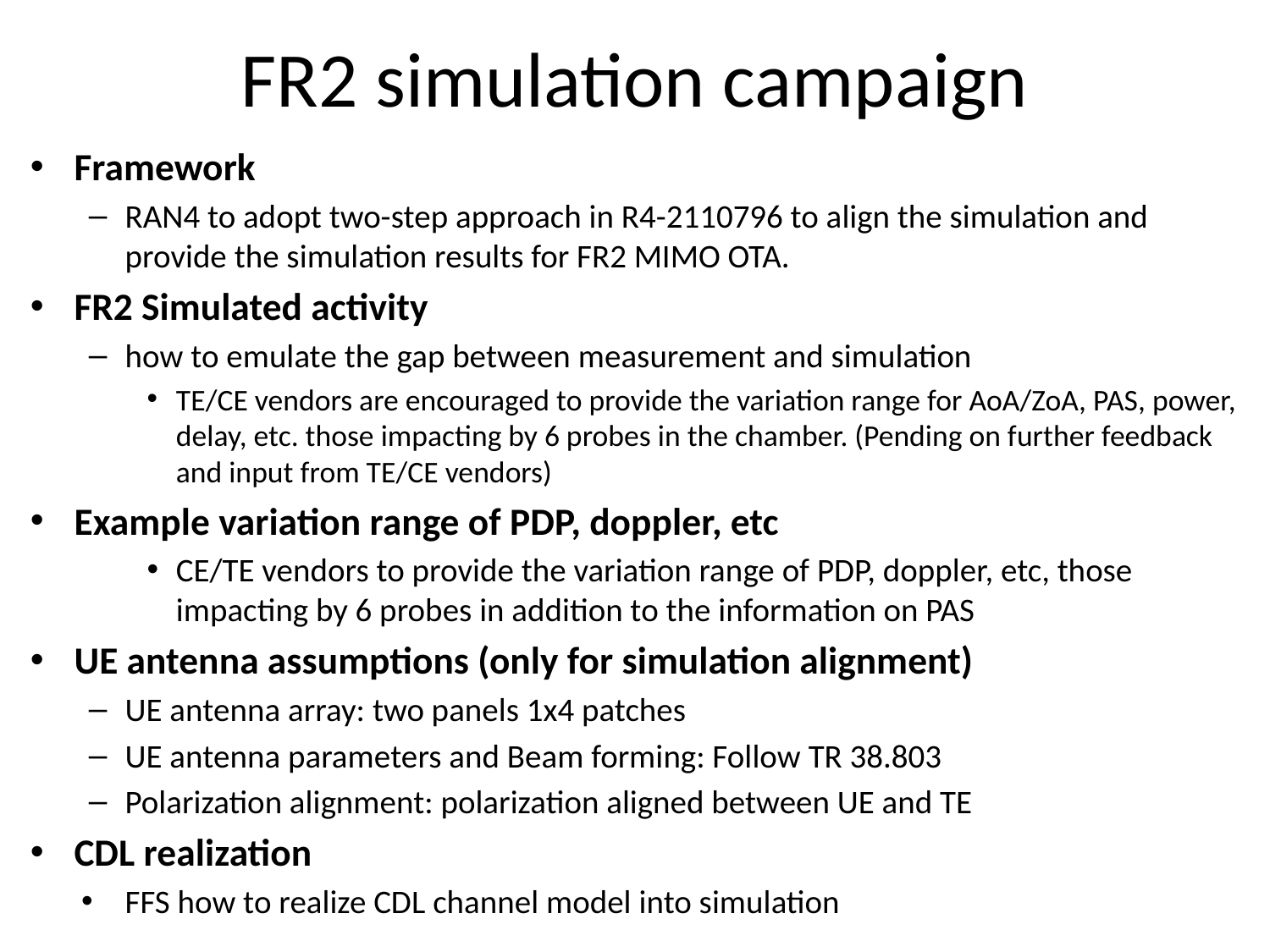

# FR2 simulation campaign
Framework
RAN4 to adopt two-step approach in R4-2110796 to align the simulation and provide the simulation results for FR2 MIMO OTA.
FR2 Simulated activity
how to emulate the gap between measurement and simulation
TE/CE vendors are encouraged to provide the variation range for AoA/ZoA, PAS, power, delay, etc. those impacting by 6 probes in the chamber. (Pending on further feedback and input from TE/CE vendors)
Example variation range of PDP, doppler, etc
CE/TE vendors to provide the variation range of PDP, doppler, etc, those impacting by 6 probes in addition to the information on PAS
UE antenna assumptions (only for simulation alignment)
UE antenna array: two panels 1x4 patches
UE antenna parameters and Beam forming: Follow TR 38.803
Polarization alignment: polarization aligned between UE and TE
CDL realization
FFS how to realize CDL channel model into simulation